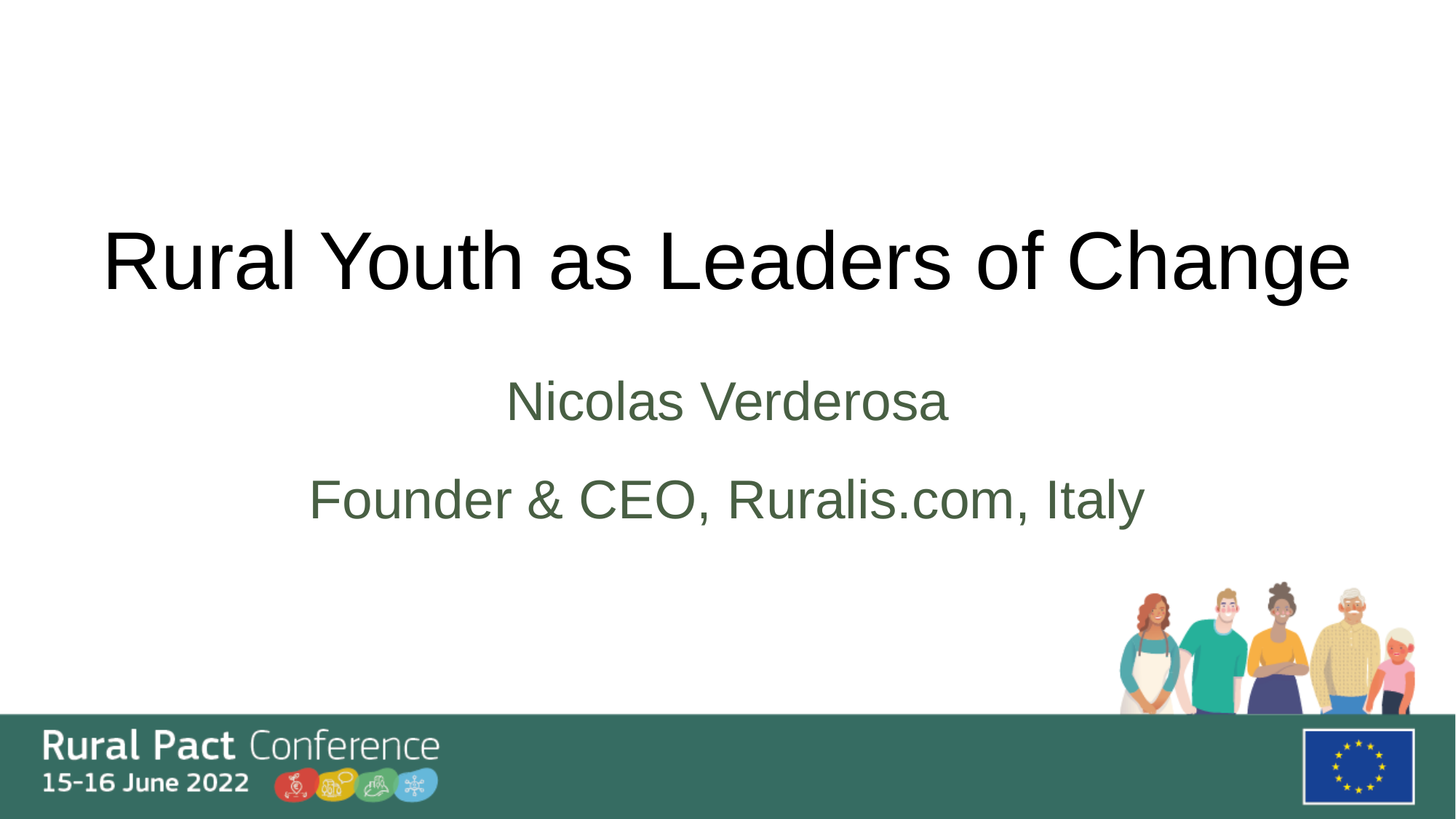

# Rural Youth as Leaders of Change
Nicolas Verderosa
Founder & CEO, Ruralis.com, Italy